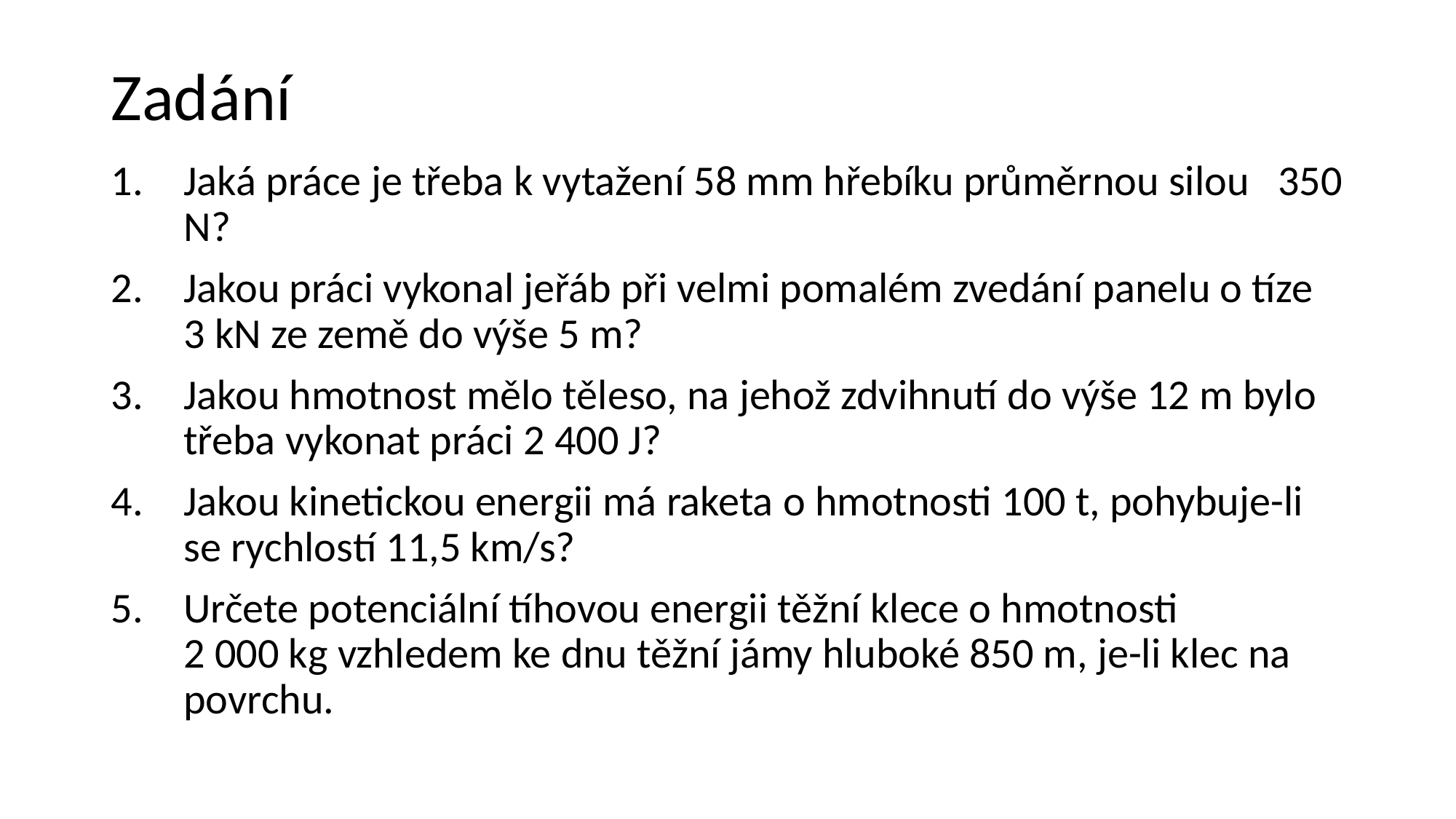

# Zadání
Jaká práce je třeba k vytažení 58 mm hřebíku průměrnou silou   350 N?
Jakou práci vykonal jeřáb při velmi pomalém zvedání panelu o tíze 3 kN ze země do výše 5 m?
Jakou hmotnost mělo těleso, na jehož zdvihnutí do výše 12 m bylo třeba vykonat práci 2 400 J?
Jakou kinetickou energii má raketa o hmotnosti 100 t, pohybuje-li se rychlostí 11,5 km/s?
Určete potenciální tíhovou energii těžní klece o hmotnosti               2 000 kg vzhledem ke dnu těžní jámy hluboké 850 m, je-li klec na povrchu.